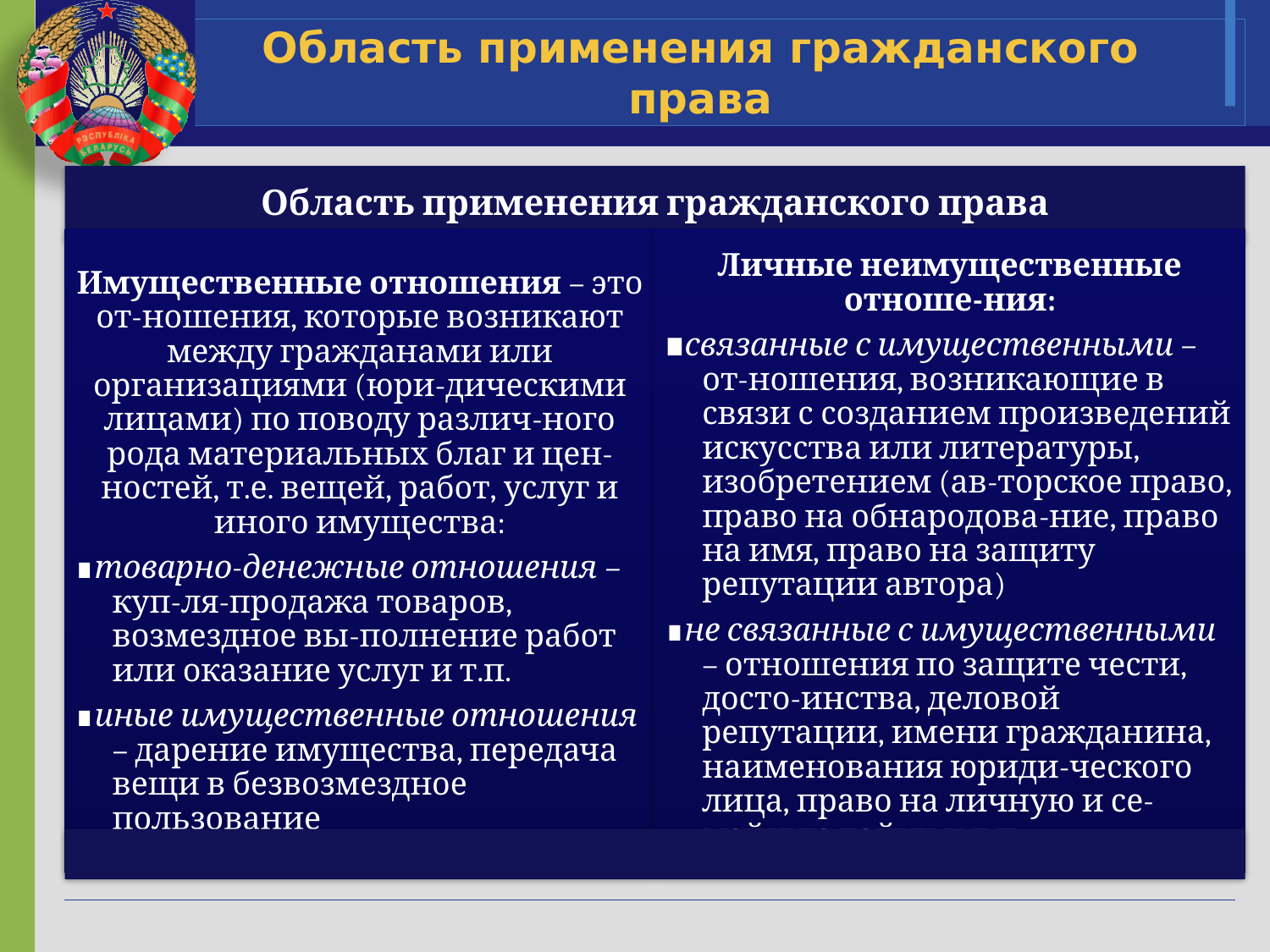

# Область применения гражданского права
Область применения гражданского права
Имущественные отношения – это от-ношения, которые возникают между гражданами или организациями (юри-дическими лицами) по поводу различ-ного рода материальных благ и цен-ностей, т.е. вещей, работ, услуг и иного имущества:
∎товарно-денежные отношения – куп-ля-продажа товаров, возмездное вы-полнение работ или оказание услуг и т.п.
∎иные имущественные отношения – дарение имущества, передача вещи в безвозмездное пользование
Личные неимущественные отноше-ния:
∎связанные с имущественными – от-ношения, возникающие в связи с созданием произведений искусства или литературы, изобретением (ав-торское право, право на обнародова-ние, право на имя, право на защиту репутации автора)
∎не связанные с имущественными – отношения по защите чести, досто-инства, деловой репутации, имени гражданина, наименования юриди-ческого лица, право на личную и се-мейную тайну и т.п.